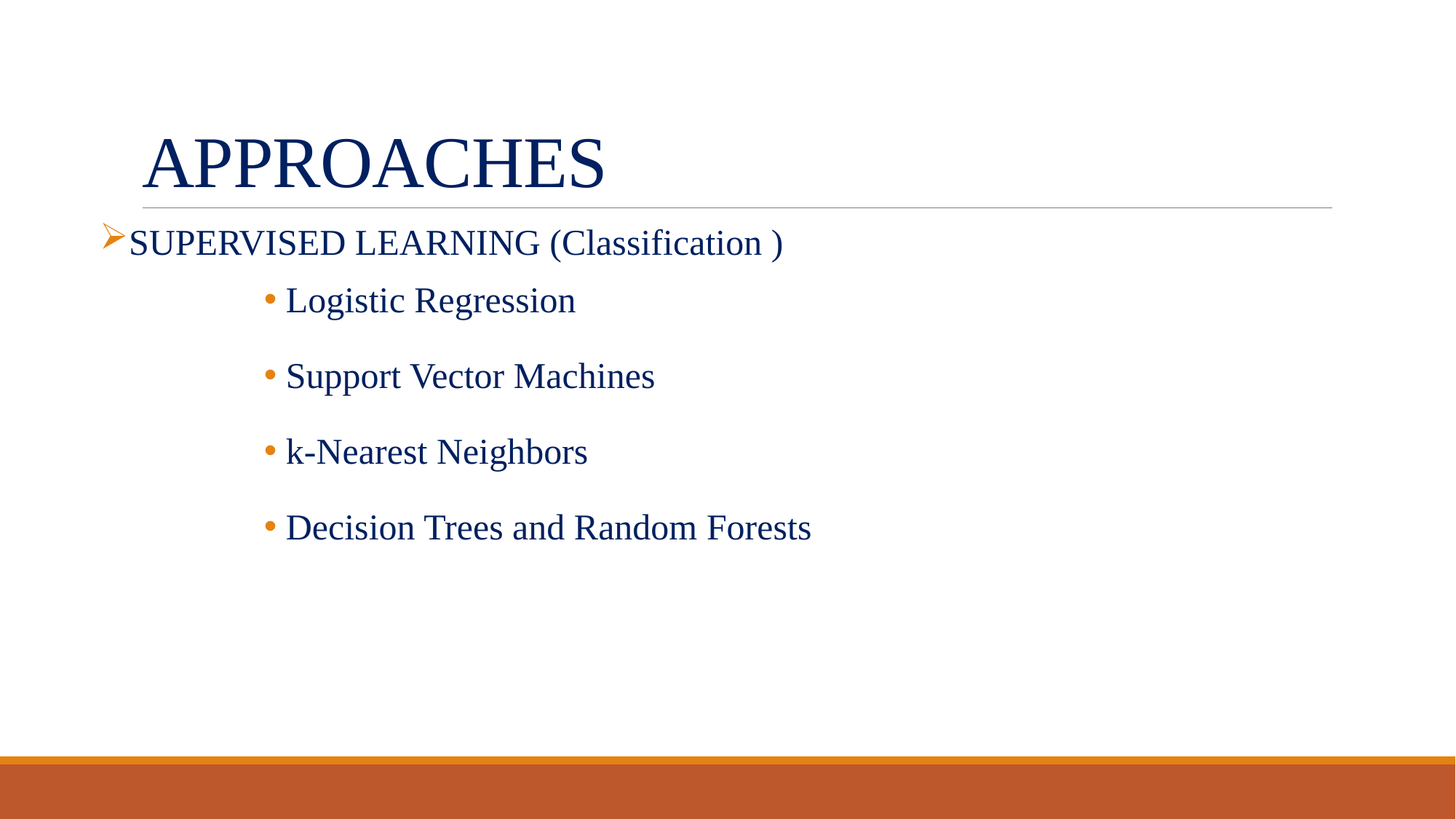

# APPROACHES
SUPERVISED LEARNING (Classification )
 Logistic Regression
 Support Vector Machines
 k-Nearest Neighbors
 Decision Trees and Random Forests